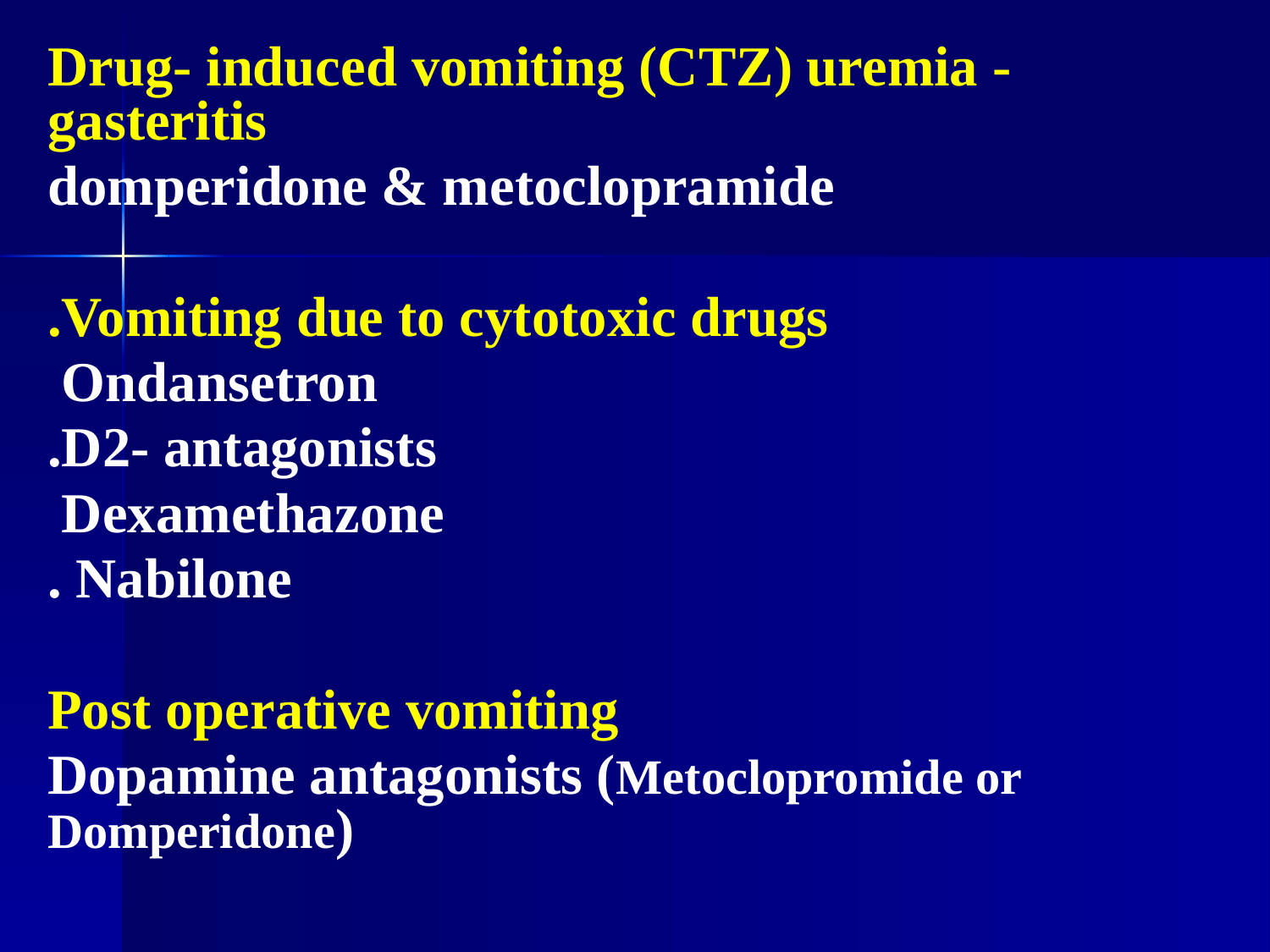

Drug- induced vomiting (CTZ) uremia -gasteritis
domperidone & metoclopramide

Vomiting due to cytotoxic drugs.
Ondansetron
D2- antagonists.
Dexamethazone
Nabilone .

Post operative vomiting
Dopamine antagonists (Metoclopromide or Domperidone)